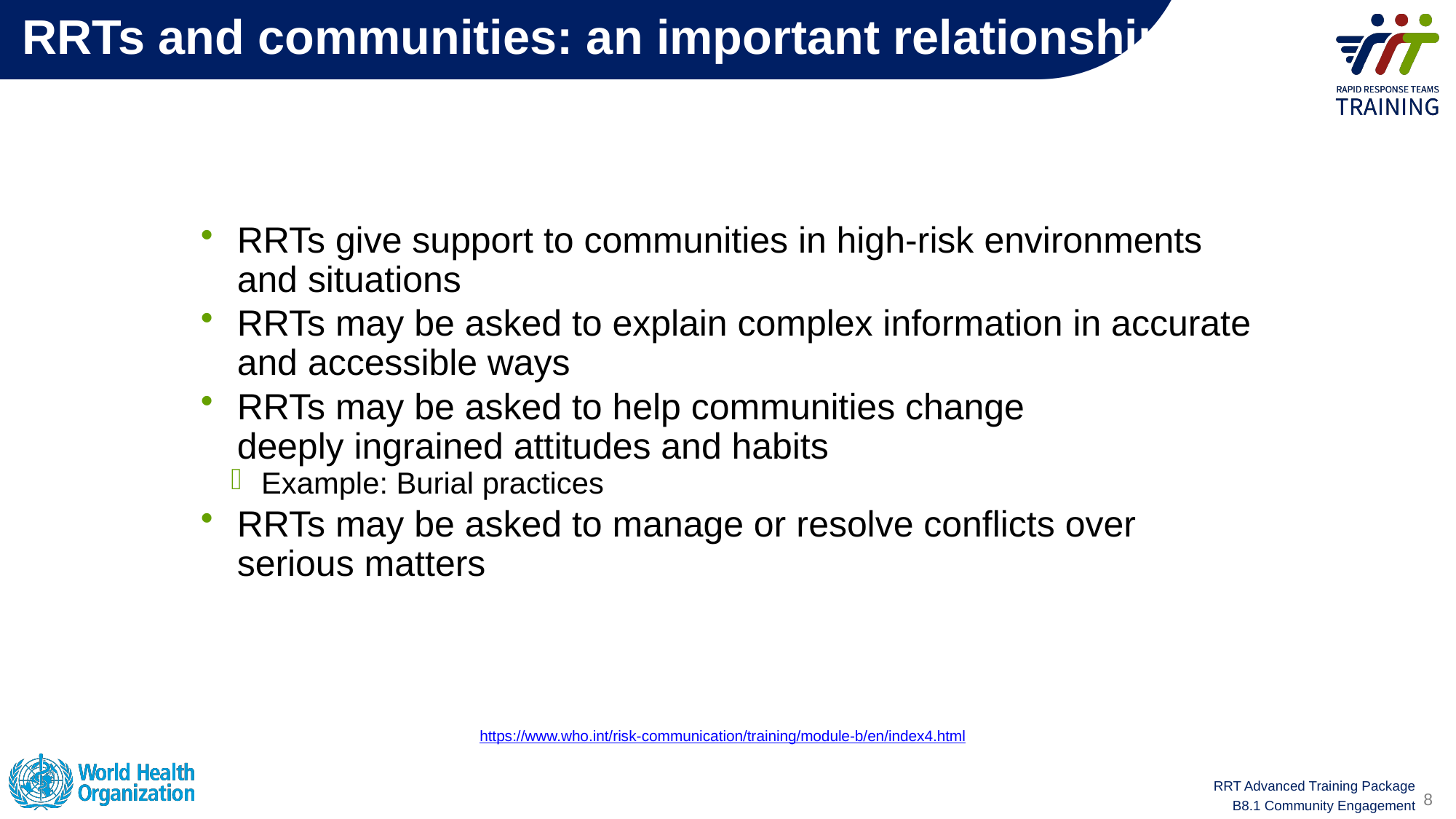

RRTs and communities: an important relationship
RRTs give support to communities in high-risk environments and situations
RRTs may be asked to explain complex information in accurate and accessible ways
RRTs may be asked to help communities change deeply ingrained attitudes and habits
Example: Burial practices
RRTs may be asked to manage or resolve conflicts over serious matters
https://www.who.int/risk-communication/training/module-b/en/index4.html